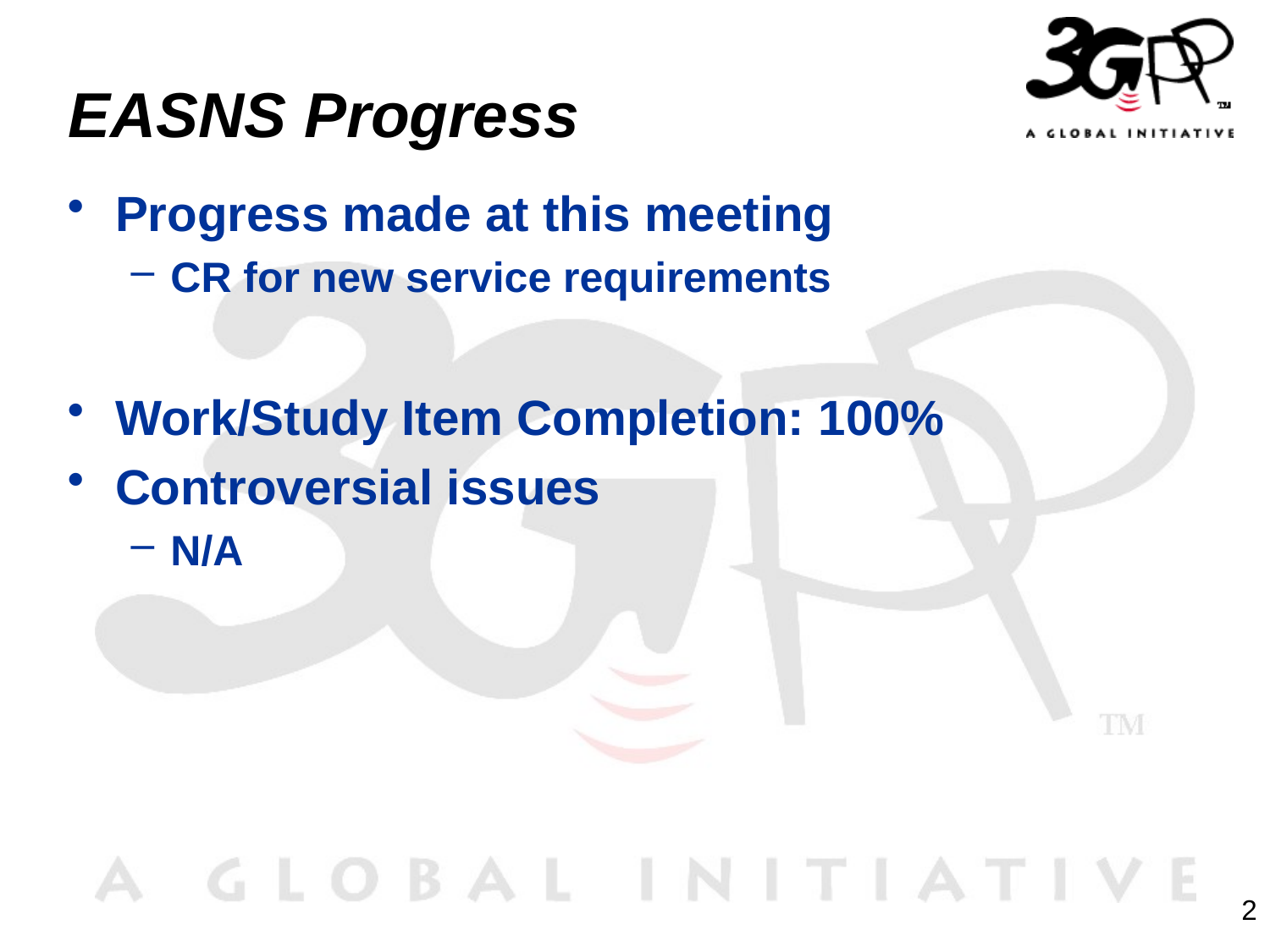

# EASNS Progress
Progress made at this meeting
CR for new service requirements

Work/Study Item Completion: 100%
Controversial issues
N/A
2